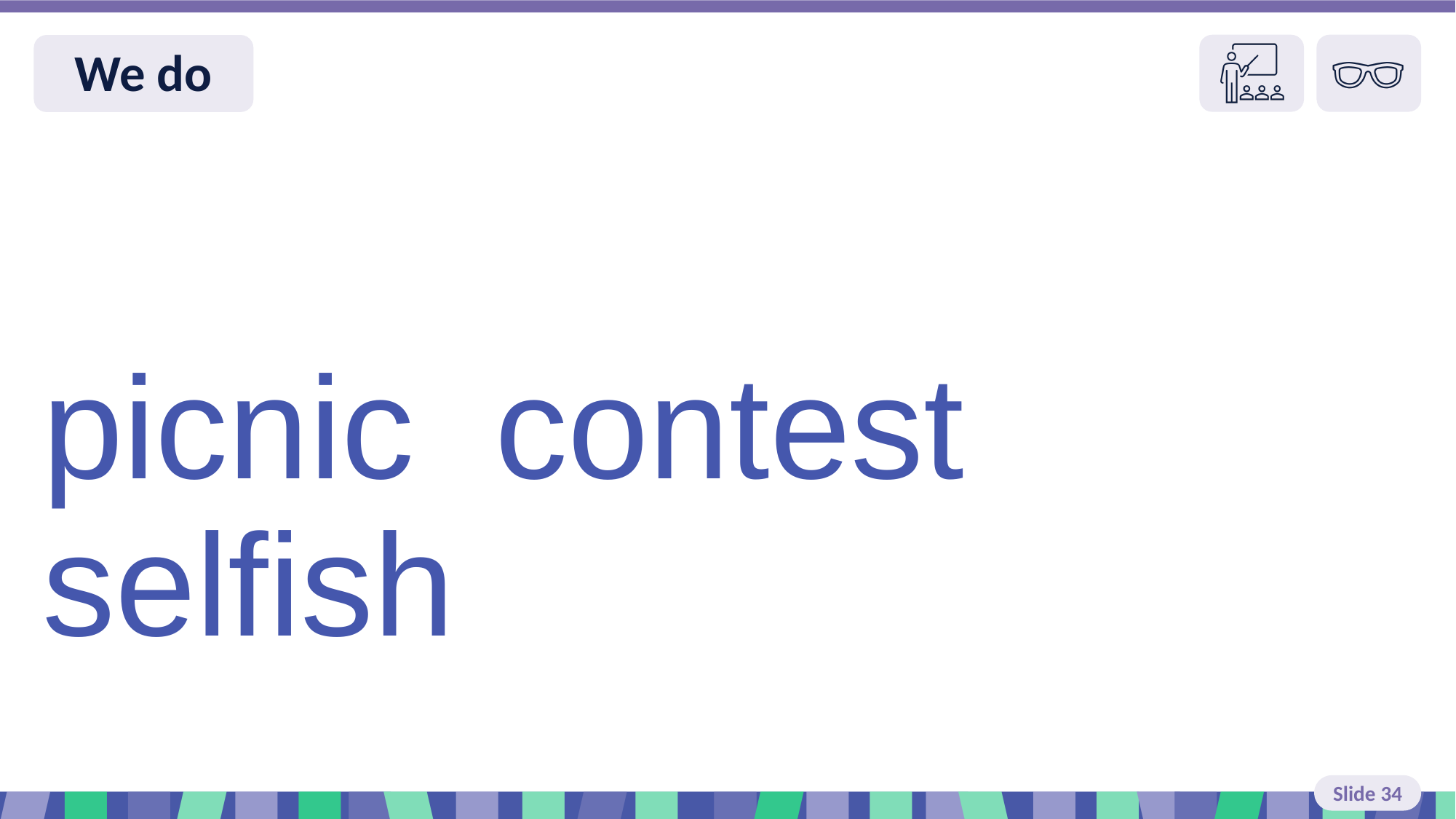

Slide 34 We do read
picnic  contest  selfish